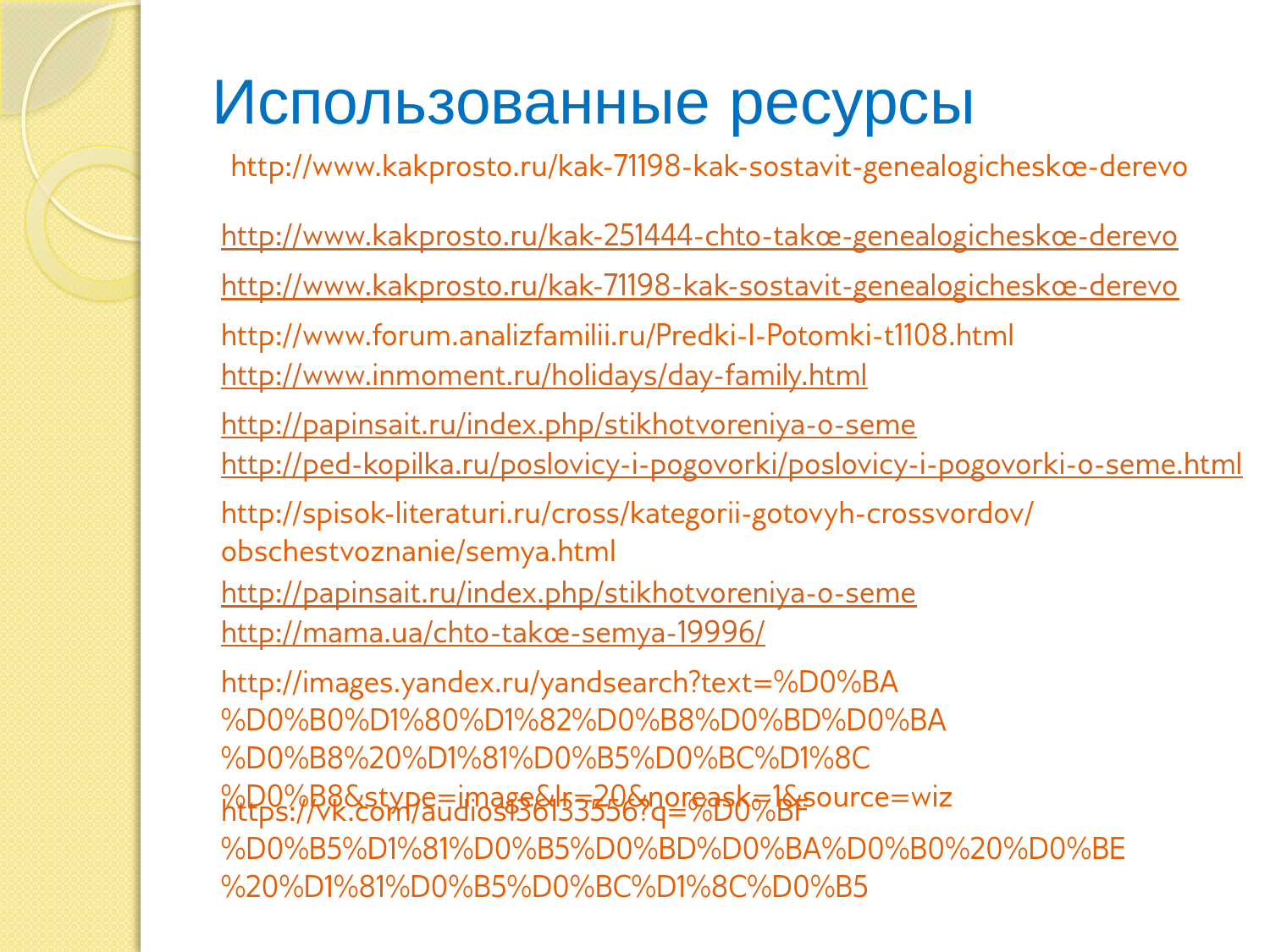

# Использованные ресурсы
http://www.kakprosto.ru/kak-71198-kak-sostavit-genealogicheskoe-derevo
http://www.kakprosto.ru/kak-251444-chto-takoe-genealogicheskoe-derevo
http://www.kakprosto.ru/kak-71198-kak-sostavit-genealogicheskoe-derevo
http://www.forum.analizfamilii.ru/Predki-I-Potomki-t1108.html

http://www.inmoment.ru/holidays/day-family.html

http://papinsait.ru/index.php/stikhotvoreniya-o-seme

http://ped-kopilka.ru/poslovicy-i-pogovorki/poslovicy-i-pogovorki-o-seme.html
http://spisok-literaturi.ru/cross/kategorii-gotovyh-crossvordov/obschestvoznanie/semya.html
http://papinsait.ru/index.php/stikhotvoreniya-o-seme
http://mama.ua/chto-takoe-semya-19996/
http://images.yandex.ru/yandsearch?text=%D0%BA%D0%B0%D1%80%D1%82%D0%B8%D0%BD%D0%BA%D0%B8%20%D1%81%D0%B5%D0%BC%D1%8C%D0%B8&stype=image&lr=20&noreask=1&source=wiz
https://vk.com/audios136133556?q=%D0%BF%D0%B5%D1%81%D0%B5%D0%BD%D0%BA%D0%B0%20%D0%BE%20%D1%81%D0%B5%D0%BC%D1%8C%D0%B5